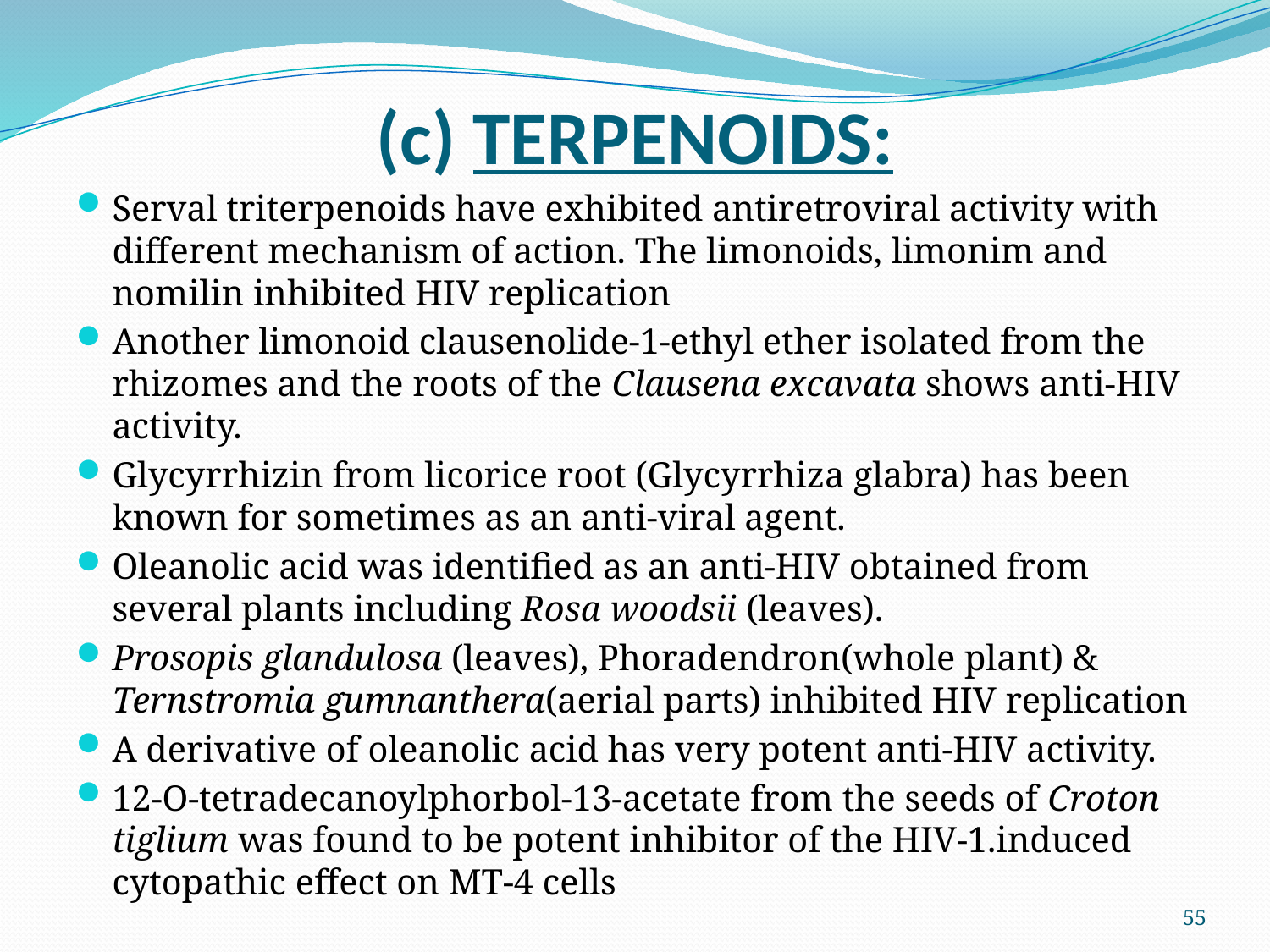

# (c) TERPENOIDS:
Serval triterpenoids have exhibited antiretroviral activity with different mechanism of action. The limonoids, limonim and nomilin inhibited HIV replication
Another limonoid clausenolide-1-ethyl ether isolated from the rhizomes and the roots of the Clausena excavata shows anti-HIV activity.
Glycyrrhizin from licorice root (Glycyrrhiza glabra) has been known for sometimes as an anti-viral agent.
Oleanolic acid was identified as an anti-HIV obtained from several plants including Rosa woodsii (leaves).
Prosopis glandulosa (leaves), Phoradendron(whole plant) & Ternstromia gumnanthera(aerial parts) inhibited HIV replication
A derivative of oleanolic acid has very potent anti-HIV activity.
12-O-tetradecanoylphorbol-13-acetate from the seeds of Croton tiglium was found to be potent inhibitor of the HIV-1.induced cytopathic effect on MT-4 cells
55